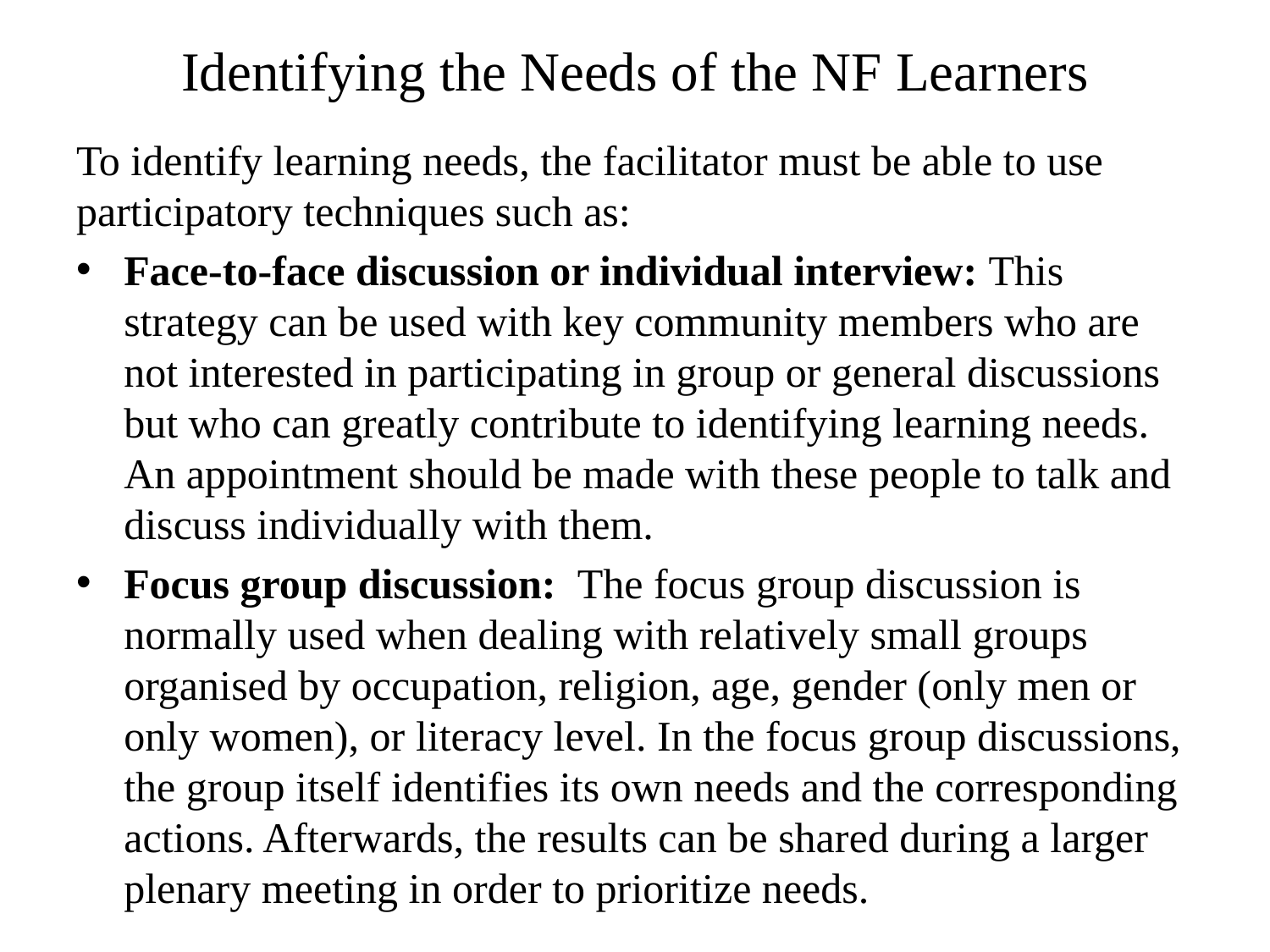

# Identifying the Needs of the NF Learners
To identify learning needs, the facilitator must be able to use participatory techniques such as:
Face-to-face discussion or individual interview: This strategy can be used with key community members who are not interested in participating in group or general discussions but who can greatly contribute to identifying learning needs. An appointment should be made with these people to talk and discuss individually with them.
Focus group discussion:  The focus group discussion is normally used when dealing with relatively small groups organised by occupation, religion, age, gender (only men or only women), or literacy level. In the focus group discussions, the group itself identifies its own needs and the corresponding actions. Afterwards, the results can be shared during a larger plenary meeting in order to prioritize needs.